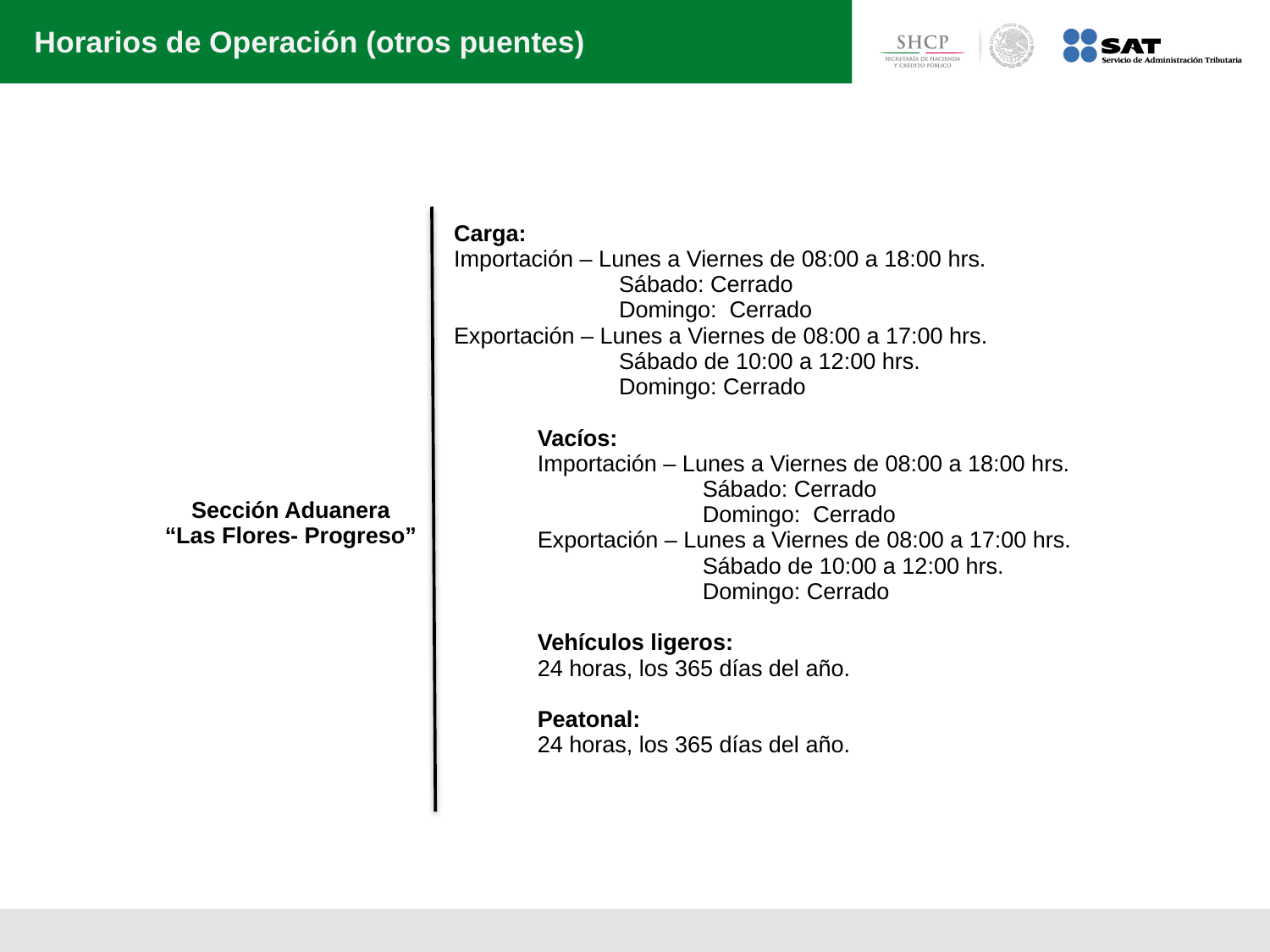

Horarios de Operación (otros puentes)
| Sección Aduanera “Las Flores- Progreso” | Carga: Importación – Lunes a Viernes de 08:00 a 18:00 hrs. Sábado: Cerrado Domingo: Cerrado Exportación – Lunes a Viernes de 08:00 a 17:00 hrs. Sábado de 10:00 a 12:00 hrs. Domingo: Cerrado   Vacíos: Importación – Lunes a Viernes de 08:00 a 18:00 hrs. Sábado: Cerrado Domingo: Cerrado Exportación – Lunes a Viernes de 08:00 a 17:00 hrs. Sábado de 10:00 a 12:00 hrs. Domingo: Cerrado   Vehículos ligeros: 24 horas, los 365 días del año.   Peatonal: 24 horas, los 365 días del año. |
| --- | --- |